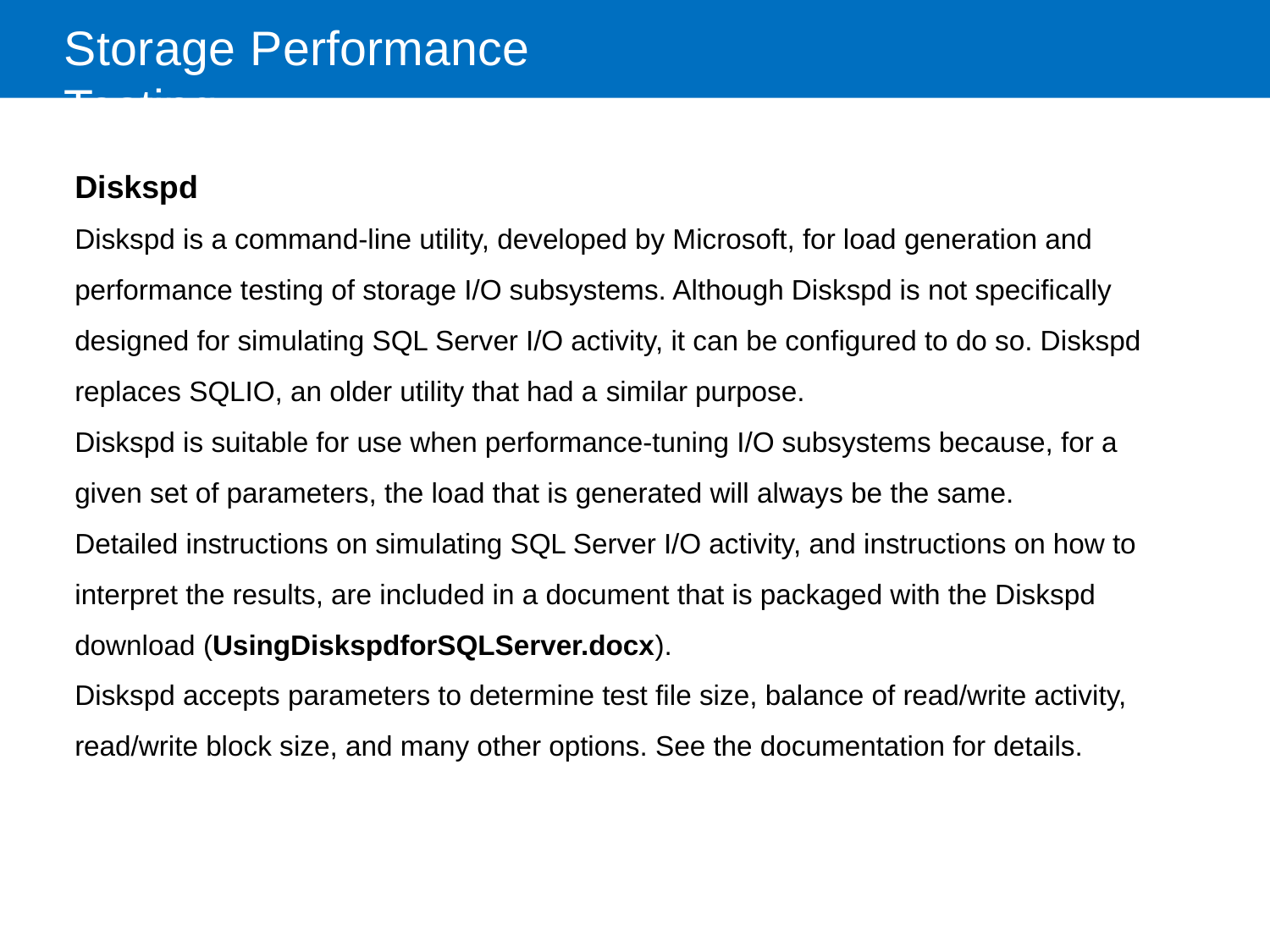

# Storage Performance Testing
Diskspd
Diskspd is a command-line utility, developed by Microsoft, for load generation and performance testing of storage I/O subsystems. Although Diskspd is not specifically designed for simulating SQL Server I/O activity, it can be configured to do so. Diskspd replaces SQLIO, an older utility that had a similar purpose.
Diskspd is suitable for use when performance-tuning I/O subsystems because, for a given set of parameters, the load that is generated will always be the same.
Detailed instructions on simulating SQL Server I/O activity, and instructions on how to interpret the results, are included in a document that is packaged with the Diskspd download (UsingDiskspdforSQLServer.docx).
Diskspd accepts parameters to determine test file size, balance of read/write activity, read/write block size, and many other options. See the documentation for details.